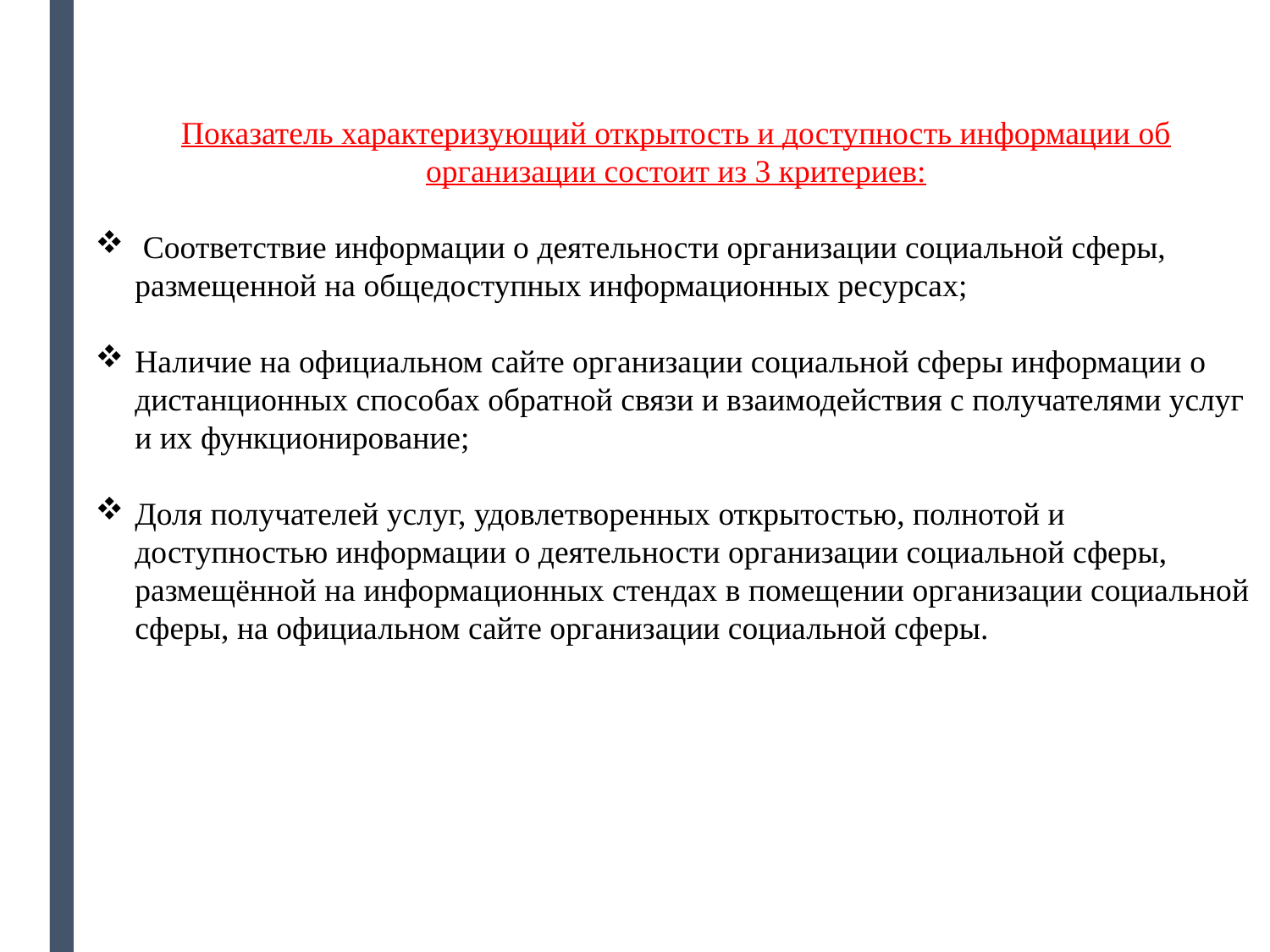

Показатель характеризующий открытость и доступность информации об организации состоит из 3 критериев:

 Соответствие информации о деятельности организации социальной сферы, размещенной на общедоступных информационных ресурсах;

Наличие на официальном сайте организации социальной сферы информации о дистанционных способах обратной связи и взаимодействия с получателями услуг и их функционирование;

Доля получателей услуг, удовлетворенных открытостью, полнотой и доступностью информации о деятельности организации социальной сферы, размещённой на информационных стендах в помещении организации социальной сферы, на официальном сайте организации социальной сферы.